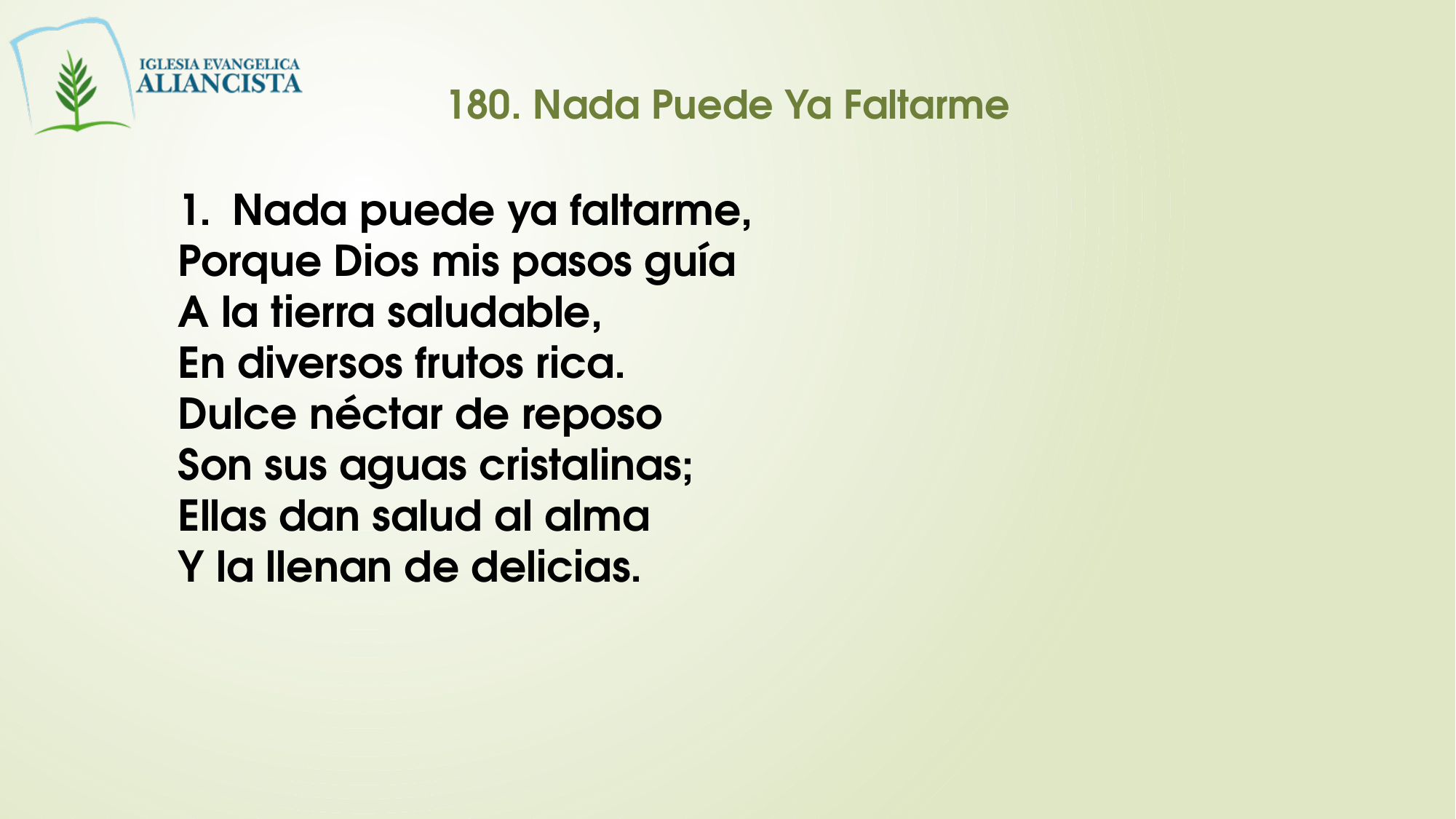

180. Nada Puede Ya Faltarme
Nada puede ya faltarme,
Porque Dios mis pasos guía
A la tierra saludable,
En diversos frutos rica.
Dulce néctar de reposo
Son sus aguas cristalinas;
Ellas dan salud al alma
Y la llenan de delicias.